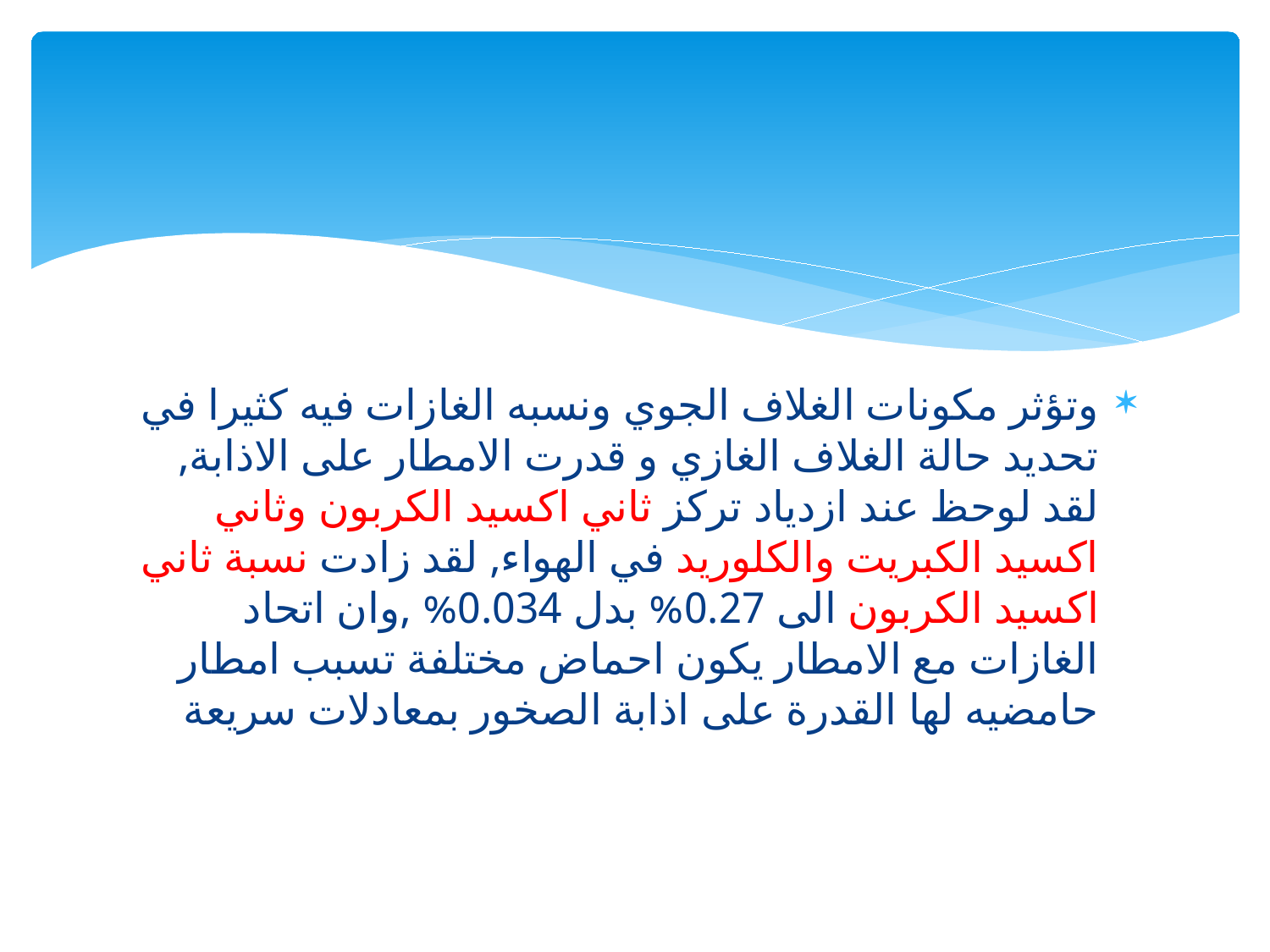

وتؤثر مكونات الغلاف الجوي ونسبه الغازات فيه كثيرا في تحديد حالة الغلاف الغازي و قدرت الامطار على الاذابة, لقد لوحظ عند ازدياد تركز ثاني اكسيد الكربون وثاني اكسيد الكبريت والكلوريد في الهواء, لقد زادت نسبة ثاني اكسيد الكربون الى 0.27% بدل 0.034% ,وان اتحاد الغازات مع الامطار يكون احماض مختلفة تسبب امطار حامضيه لها القدرة على اذابة الصخور بمعادلات سريعة